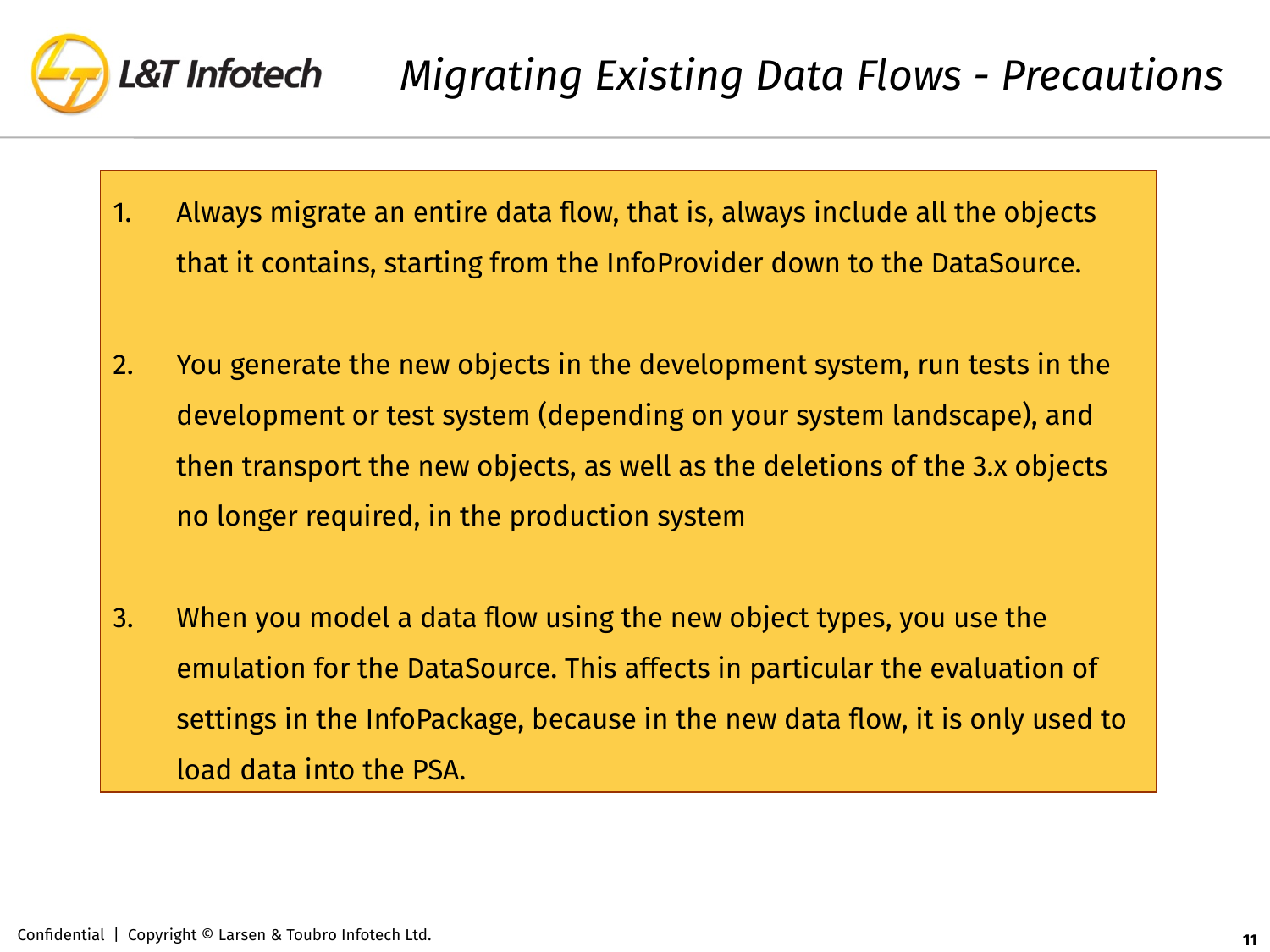

# Migrating Existing Data Flows - Precautions
Always migrate an entire data flow, that is, always include all the objects that it contains, starting from the InfoProvider down to the DataSource.

You generate the new objects in the development system, run tests in the development or test system (depending on your system landscape), and then transport the new objects, as well as the deletions of the 3.x objects no longer required, in the production system

When you model a data flow using the new object types, you use the emulation for the DataSource. This affects in particular the evaluation of settings in the InfoPackage, because in the new data flow, it is only used to load data into the PSA.
Confidential  |  Copyright © Larsen & Toubro Infotech Ltd.
11